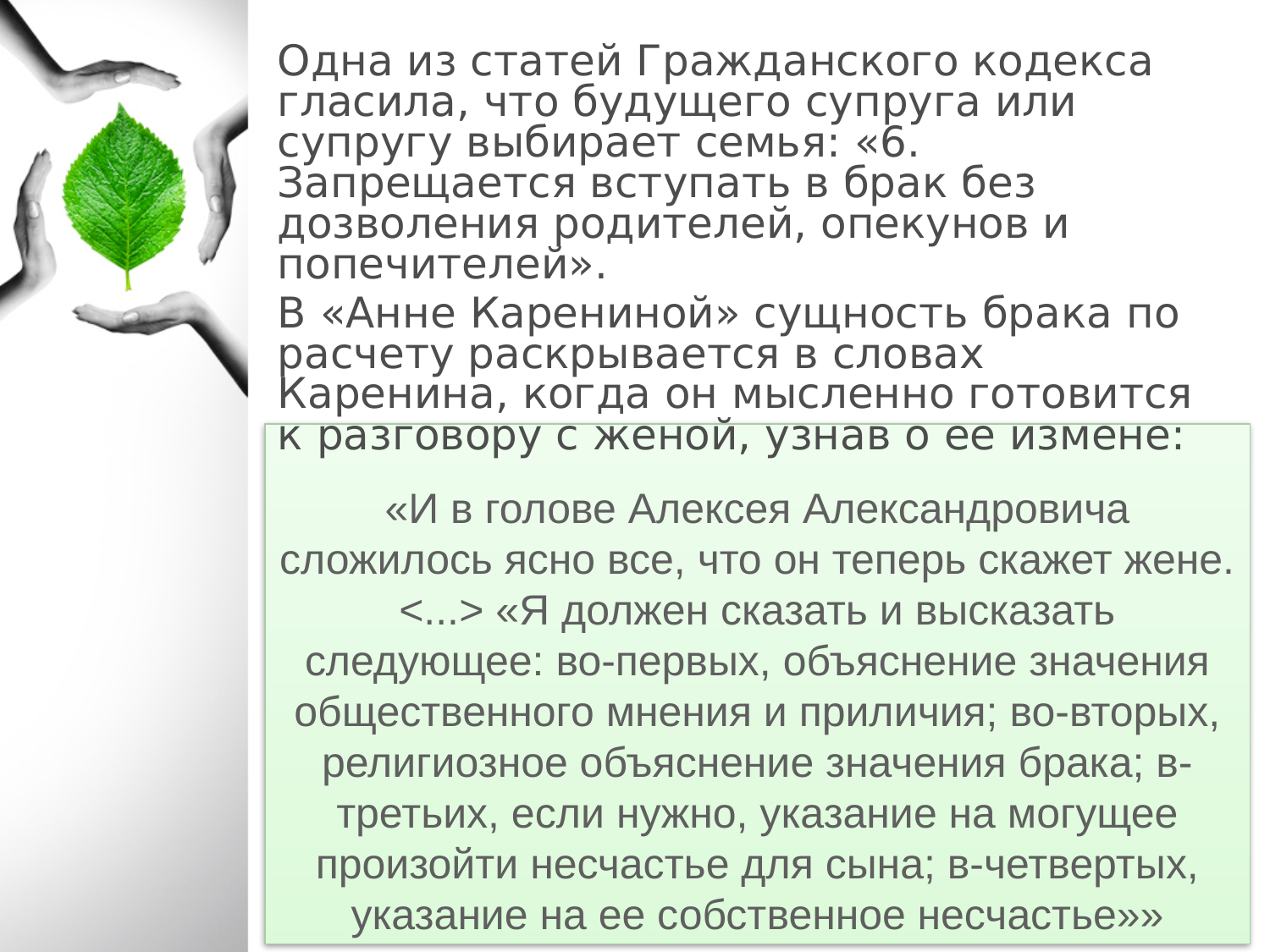

Одна из статей Гражданского кодекса гласила, что будущего супруга или супругу выбирает семья: «6. Запрещается вступать в брак без дозволения родителей, опекунов и попечителей».
В «Анне Карениной» сущность брака по расчету раскрывается в словах Каренина, когда он мысленно готовится к разговору с женой, узнав о ее измене:

«И в голове Алексея Александровича сложилось ясно все, что он теперь скажет жене. <...> «Я должен сказать и высказать следующее: во-первых, объяснение значения общественного мнения и приличия; во-вторых, религиозное объяснение значения брака; в-третьих, если нужно, указание на могущее произойти несчастье для сына; в-четвертых, указание на ее собственное несчастье»»